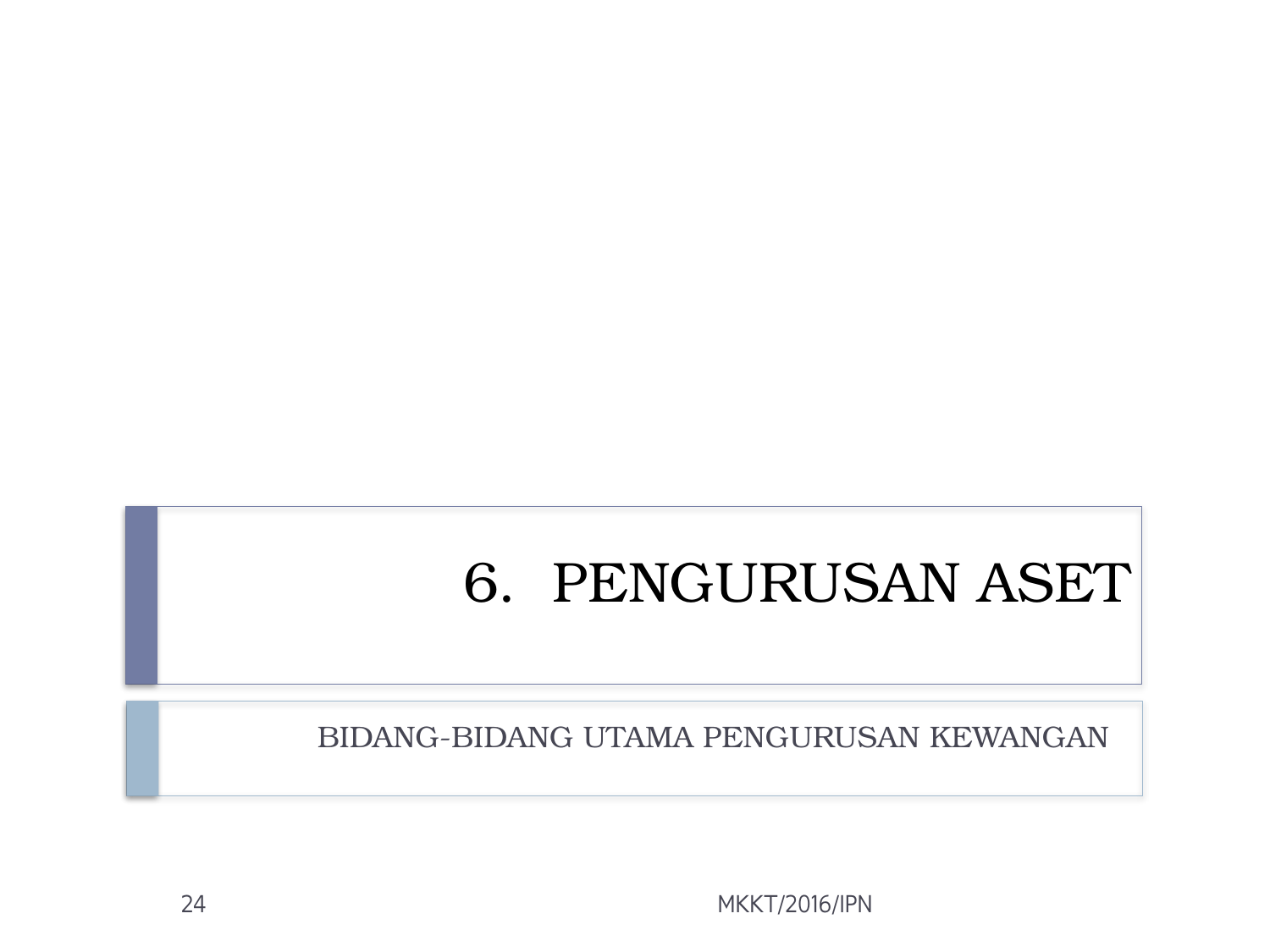

# 6.  PENGURUSAN ASET
BIDANG-BIDANG UTAMA PENGURUSAN KEWANGAN
24
MKKT/2016/IPN